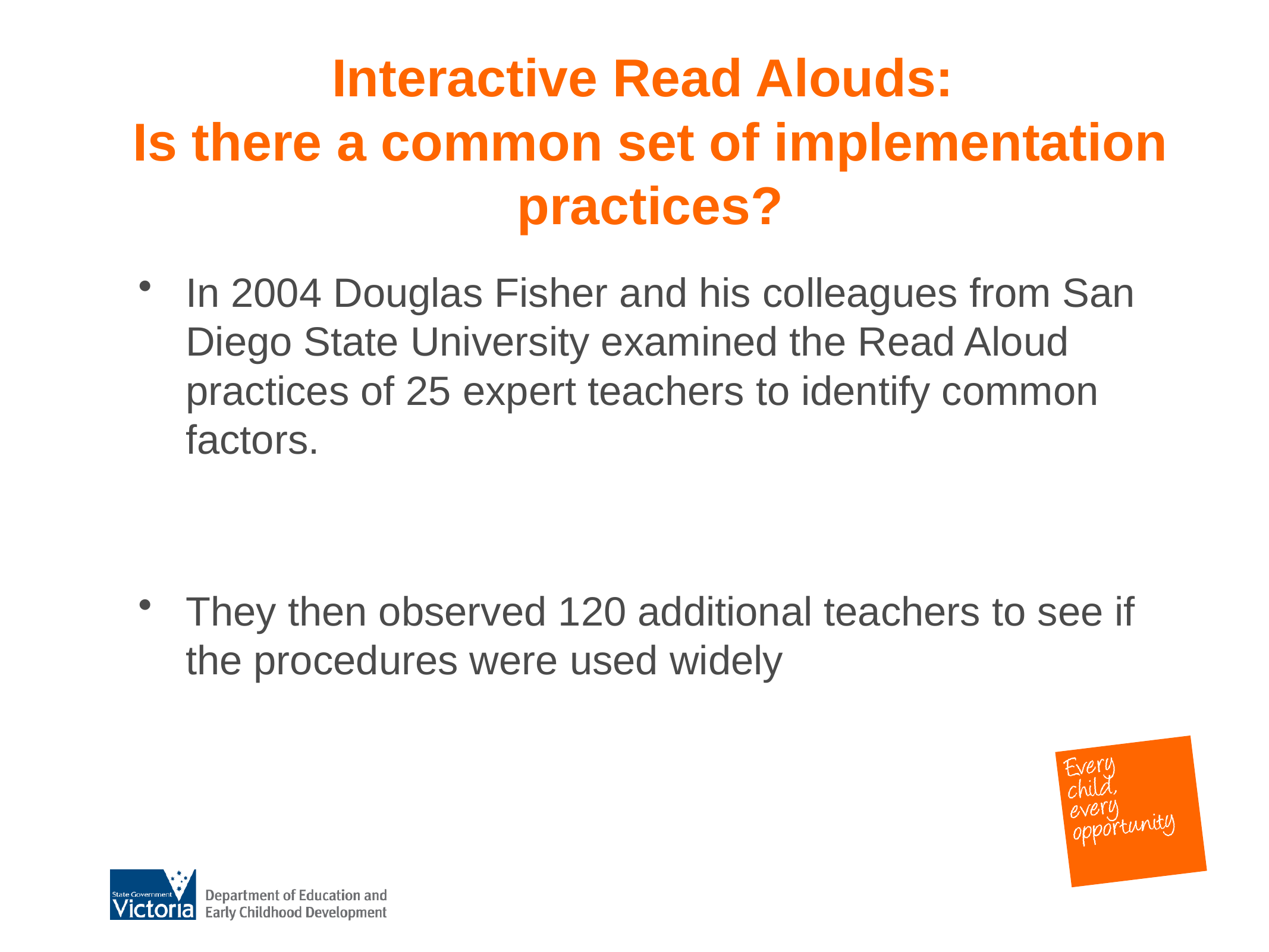

# Interactive Read Alouds: Is there a common set of implementation practices?
In 2004 Douglas Fisher and his colleagues from San Diego State University examined the Read Aloud practices of 25 expert teachers to identify common factors.

They then observed 120 additional teachers to see if the procedures were used widely